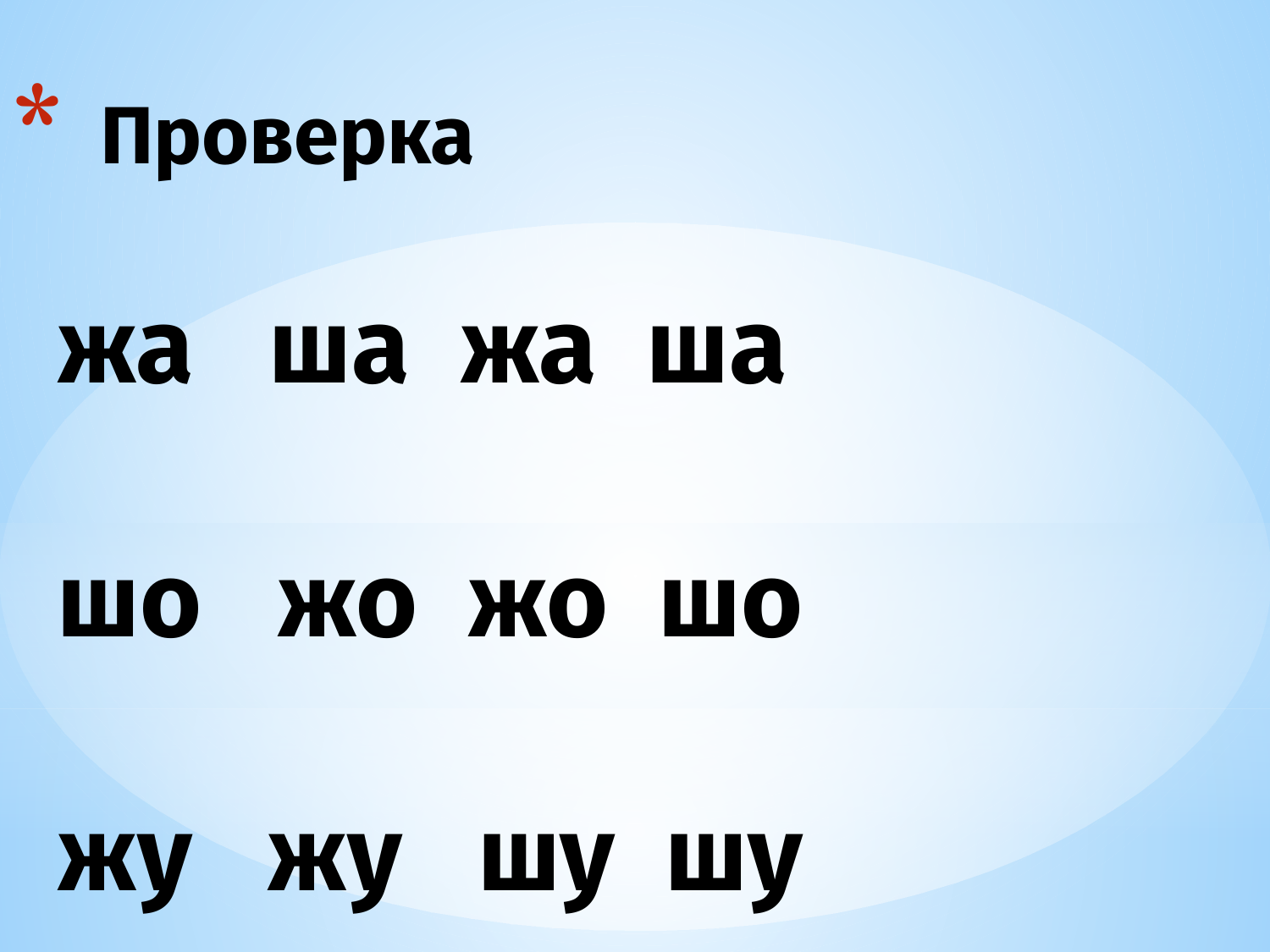

# Проверка жа   ша  жа  ша шо   жо  жо  шо жу   жу   шу  шу